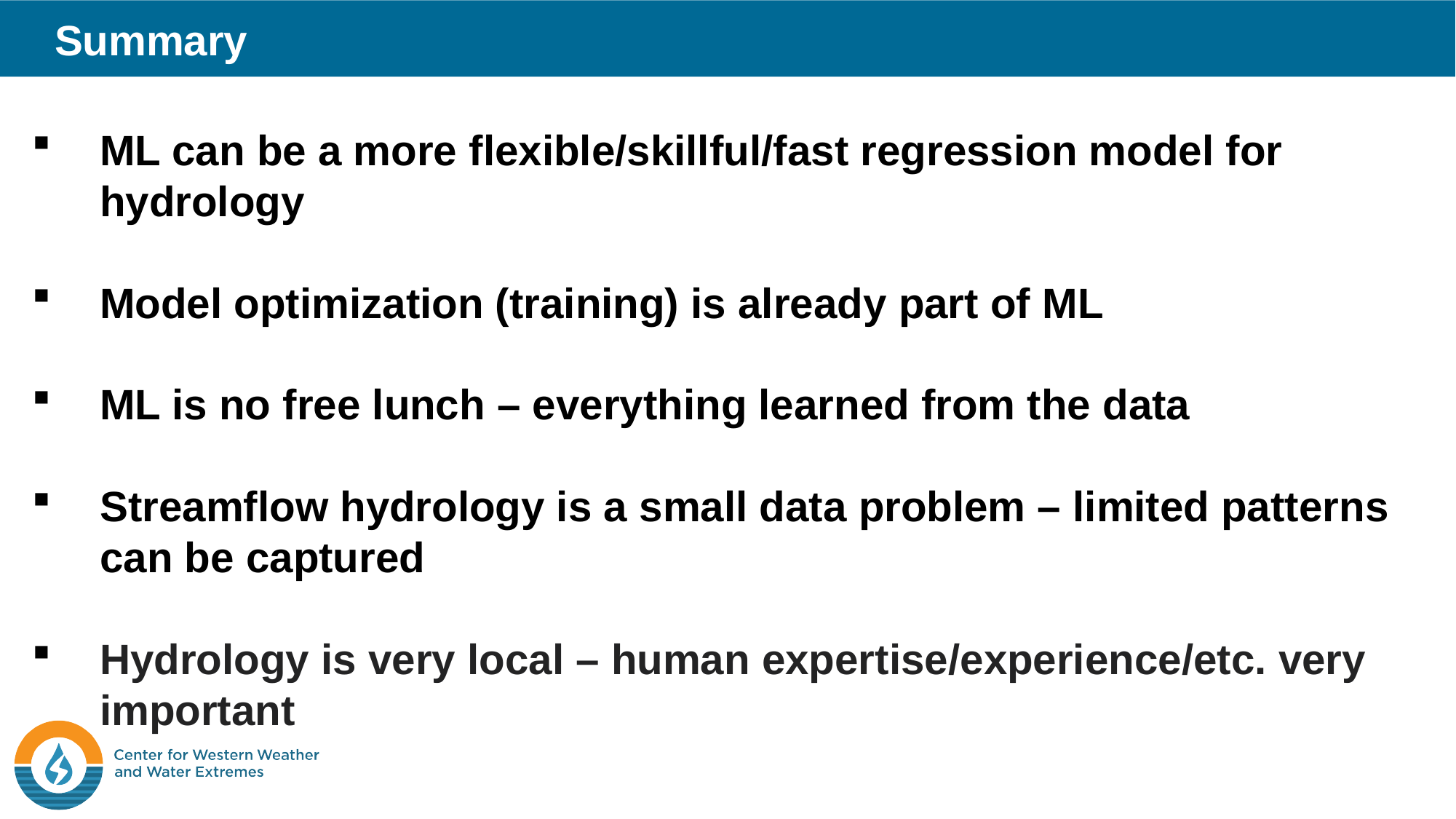

Summary
ML can be a more flexible/skillful/fast regression model for hydrology

Model optimization (training) is already part of ML

ML is no free lunch – everything learned from the data

Streamflow hydrology is a small data problem – limited patterns can be captured

Hydrology is very local – human expertise/experience/etc. very important